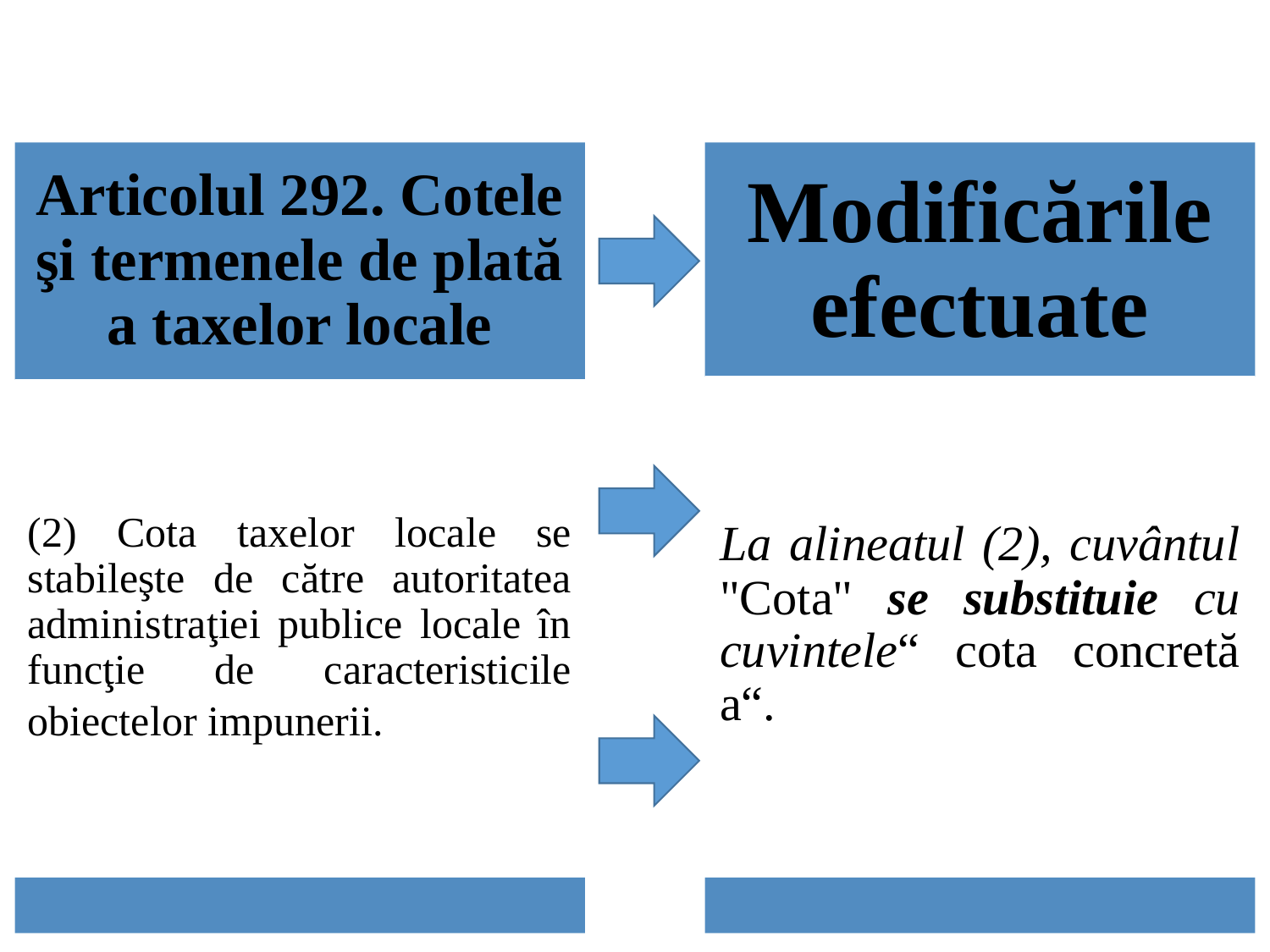

Articolul 292. Cotele şi termenele de plată a taxelor locale
(2) Cota taxelor locale se stabileşte de către autoritatea administraţiei publice locale în funcţie de caracteristicile obiectelor impunerii.
Modificările efectuate
La alineatul (2), cuvântul "Cota" se substituie cu cuvintele“ cota concretă a“.

18